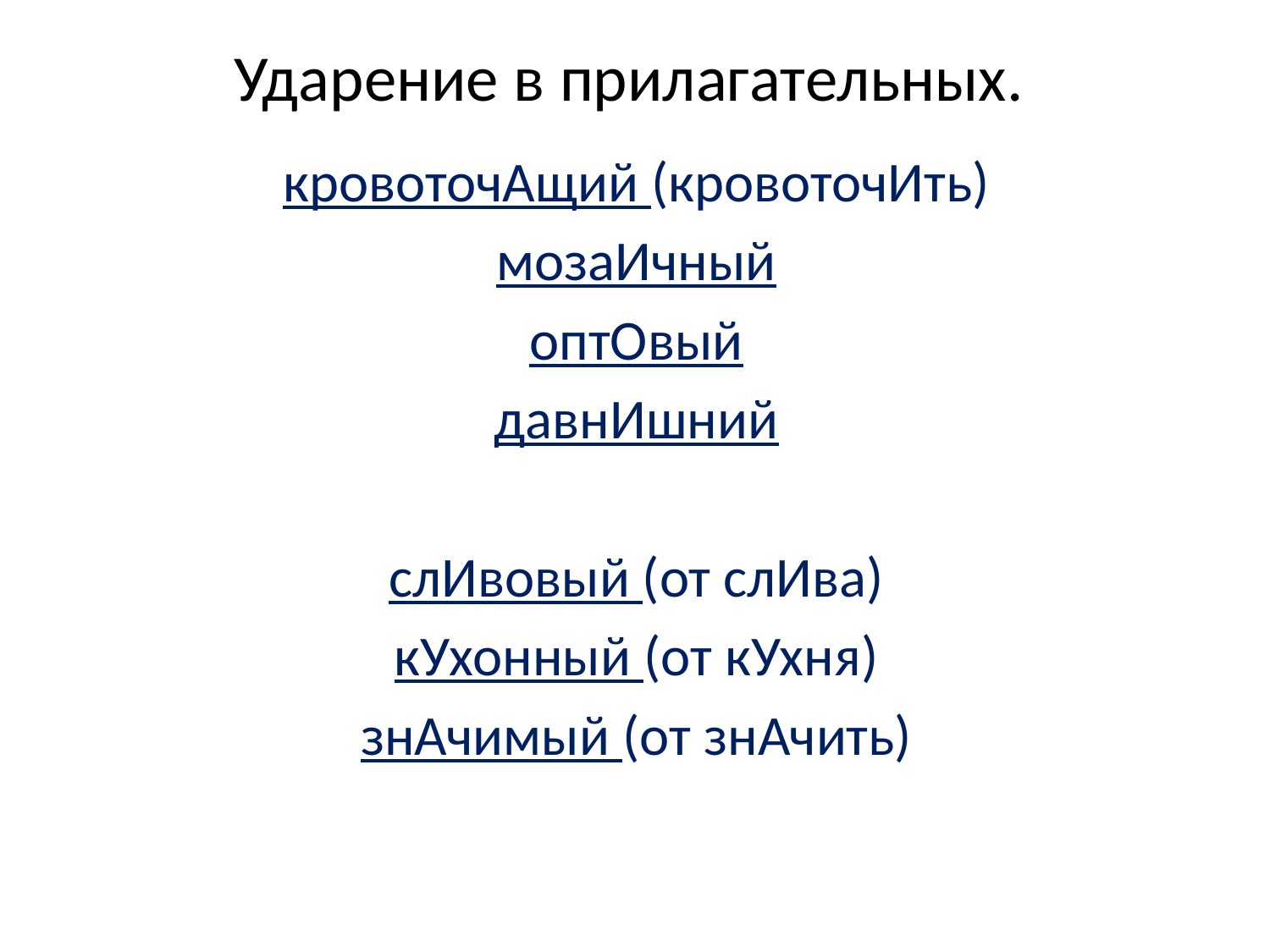

# Ударение в прилагательных.
кровоточАщий (кровоточИть)
мозаИчный
оптОвый
давнИшний

слИвовый (от слИва)
кУхонный (от кУхня)
знАчимый (от знАчить)